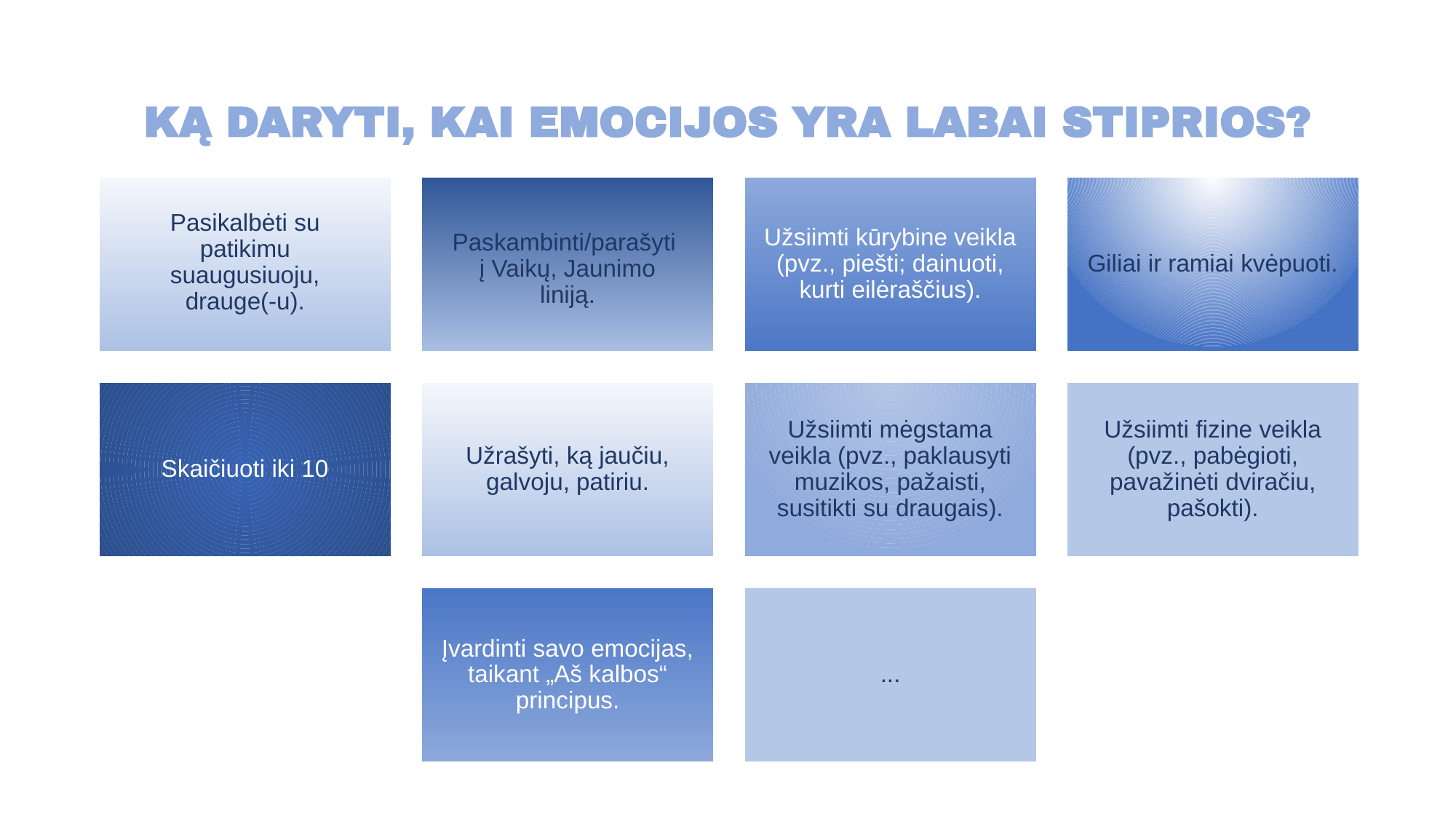

# KĄ DARYTI, KAI EMOCIJOS YRA LABAI STIPRIOS?

Pasikalbėti su patikimu suaugusiuoju, drauge(-u).

Paskambinti/parašyti  į Vaikų, Jaunimo liniją.

Užsiimti kūrybine veikla (pvz., piešti; dainuoti, kurti eilėraščius).

Giliai ir ramiai kvėpuoti.

Skaičiuoti iki 10

Užrašyti, ką jaučiu, galvoju, patiriu.

Užsiimti fizine veikla (pvz., pabėgioti, pavažinėti dviračiu, pašokti).

Užsiimti mėgstama veikla (pvz., paklausyti muzikos, pažaisti, susitikti su draugais).

Įvardinti savo emocijas, taikant „Aš kalbos“ principus.

...